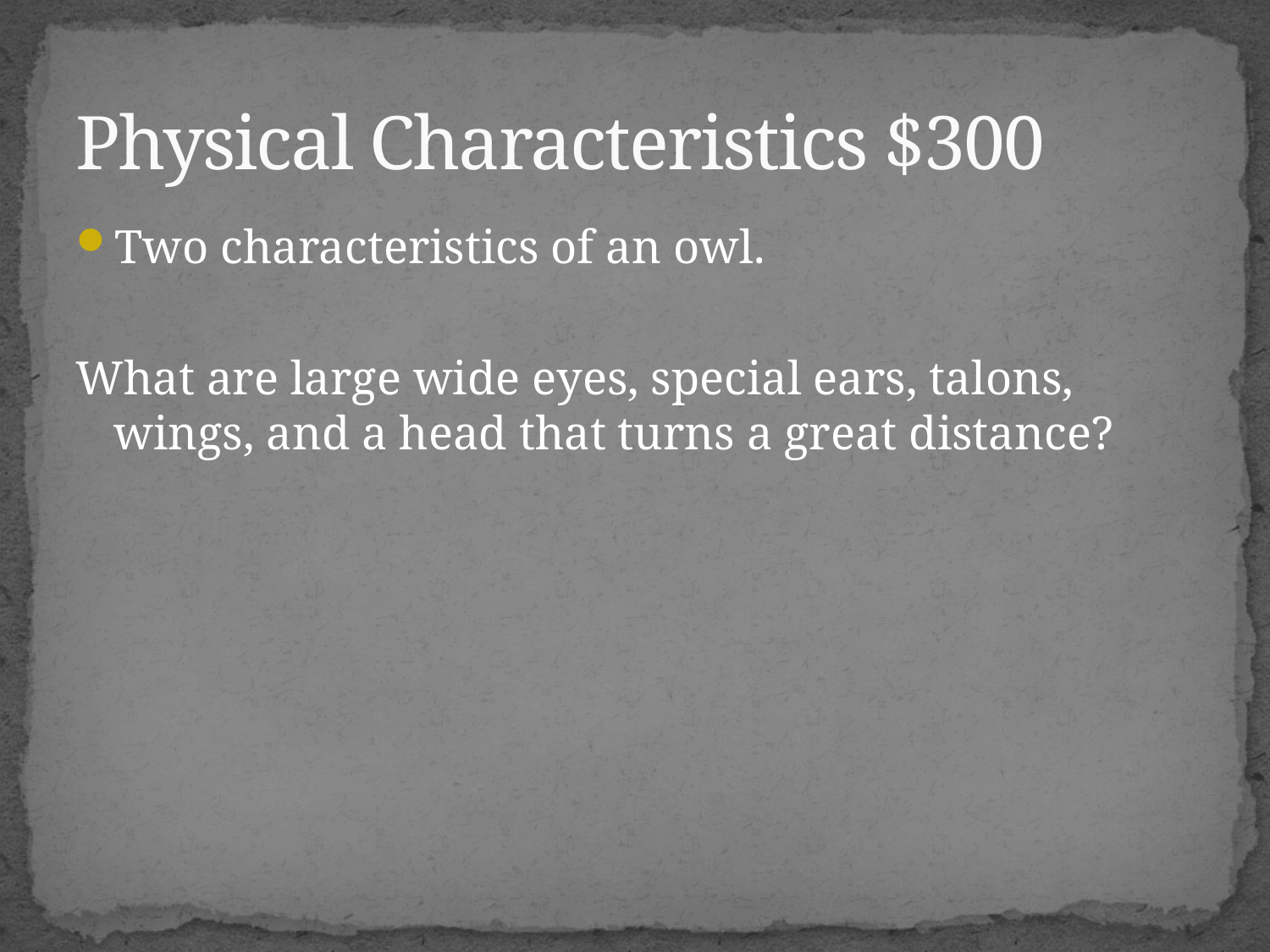

# Physical Characteristics $300
Two characteristics of an owl.

What are large wide eyes, special ears, talons, wings, and a head that turns a great distance?